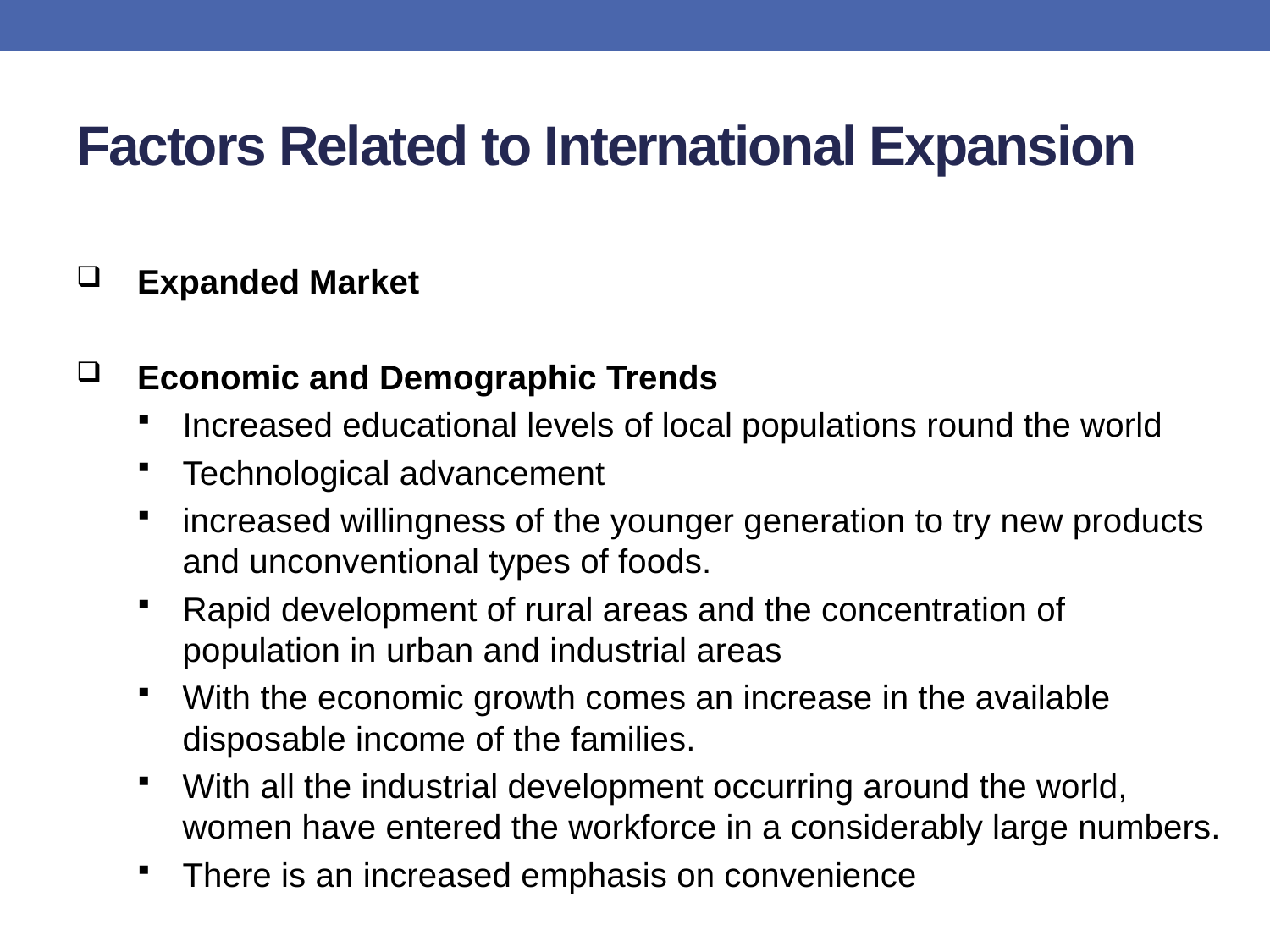

# Factors Related to International Expansion
Expanded Market

Economic and Demographic Trends
Increased educational levels of local populations round the world
Technological advancement
increased willingness of the younger generation to try new products and unconventional types of foods.
Rapid development of rural areas and the concentration of population in urban and industrial areas
With the economic growth comes an increase in the available disposable income of the families.
With all the industrial development occurring around the world, women have entered the workforce in a considerably large numbers.
There is an increased emphasis on convenience